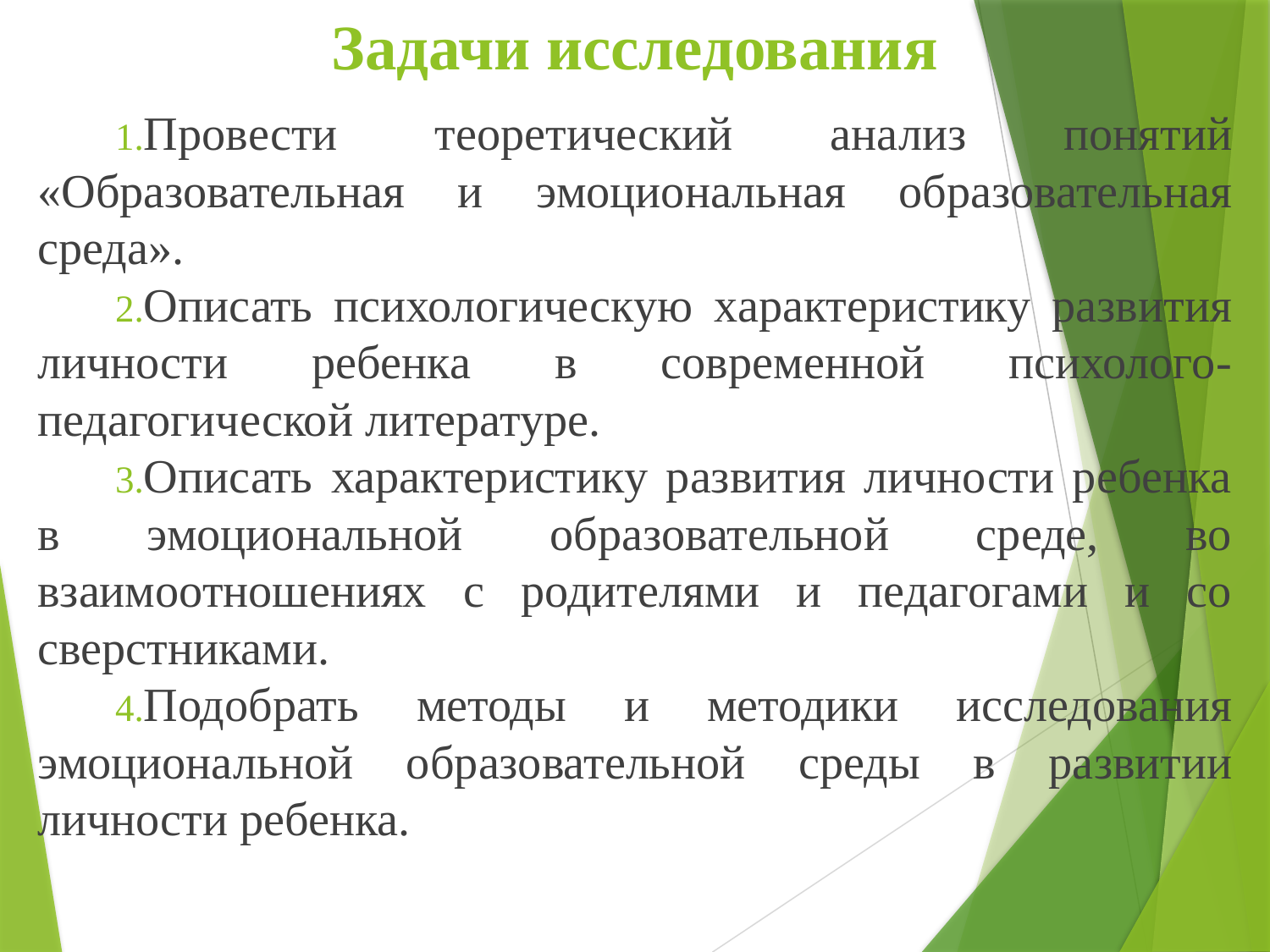

# Задачи исследования
Провести теоретический анализ понятий «Образовательная и эмоциональная образовательная среда».
Описать психологическую характеристику развития личности ребенка в современной психолого-педагогической литературе.
Описать характеристику развития личности ребенка в эмоциональной образовательной среде, во взаимоотношениях с родителями и педагогами и со сверстниками.
Подобрать методы и методики исследования эмоциональной образовательной среды в развитии личности ребенка.